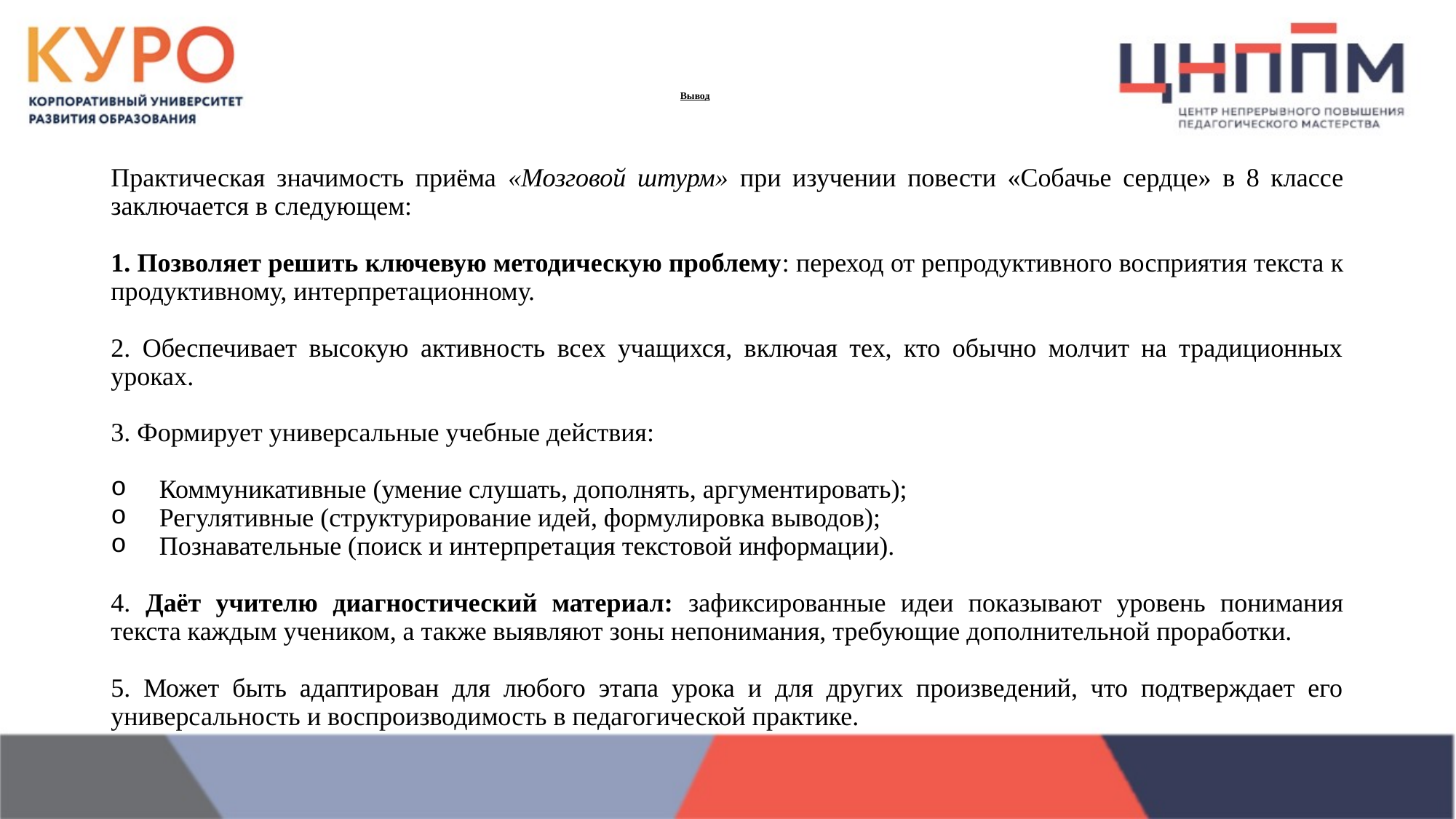

# Вывод
Практическая значимость приёма «Мозговой штурм» при изучении повести «Собачье сердце» в 8 классе заключается в следующем:

1. Позволяет решить ключевую методическую проблему: переход от репродуктивного восприятия текста к продуктивному, интерпретационному.

2. Обеспечивает высокую активность всех учащихся, включая тех, кто обычно молчит на традиционных уроках.

3. Формирует универсальные учебные действия:

Коммуникативные (умение слушать, дополнять, аргументировать);
Регулятивные (структурирование идей, формулировка выводов);
Познавательные (поиск и интерпретация текстовой информации).

4. Даёт учителю диагностический материал: зафиксированные идеи показывают уровень понимания текста каждым учеником, а также выявляют зоны непонимания, требующие дополнительной проработки.

5. Может быть адаптирован для любого этапа урока и для других произведений, что подтверждает его универсальность и воспроизводимость в педагогической практике.